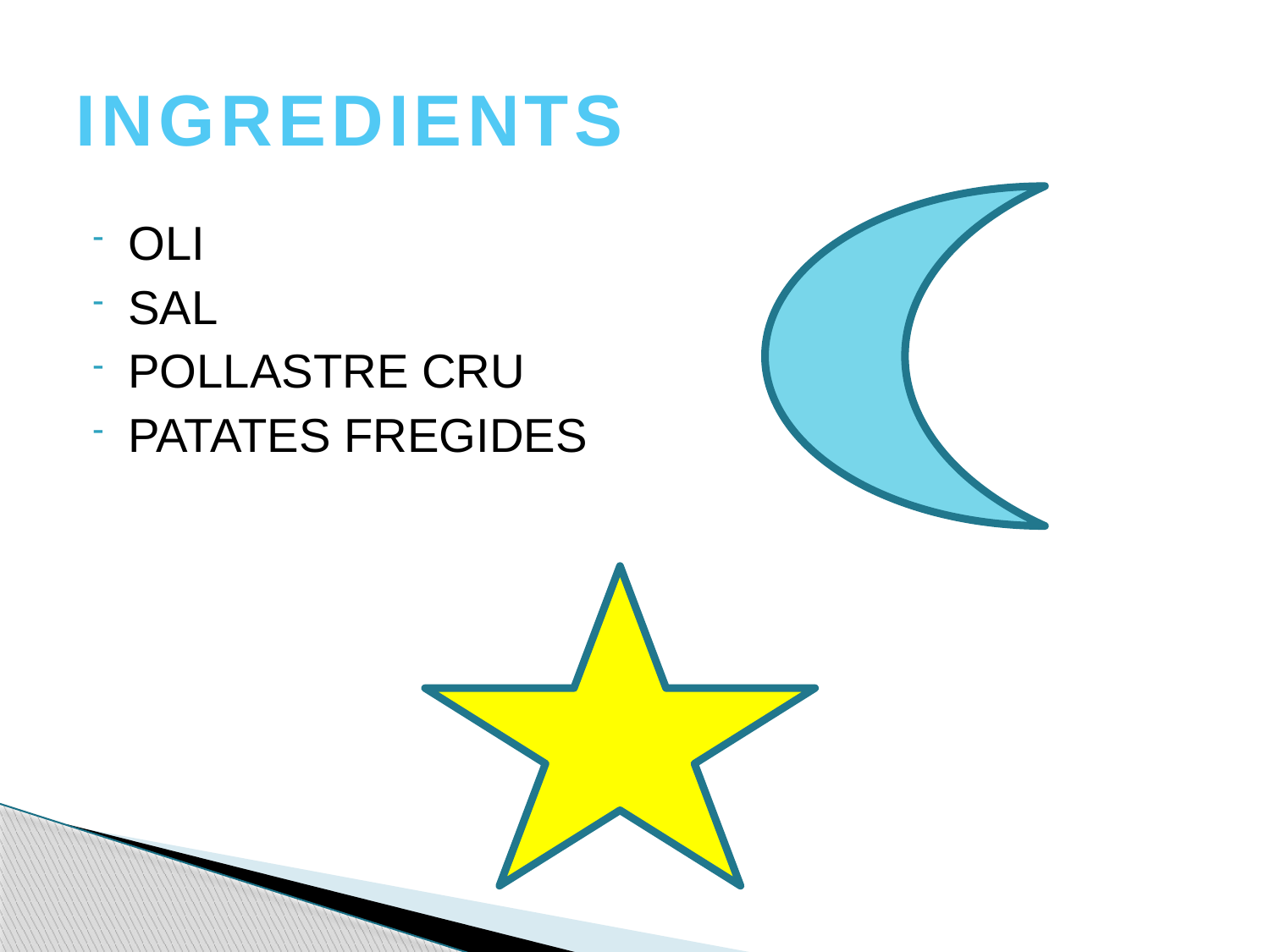

# INGREDIENTS

OLI
SAL
POLLASTRE CRU
PATATES FREGIDES